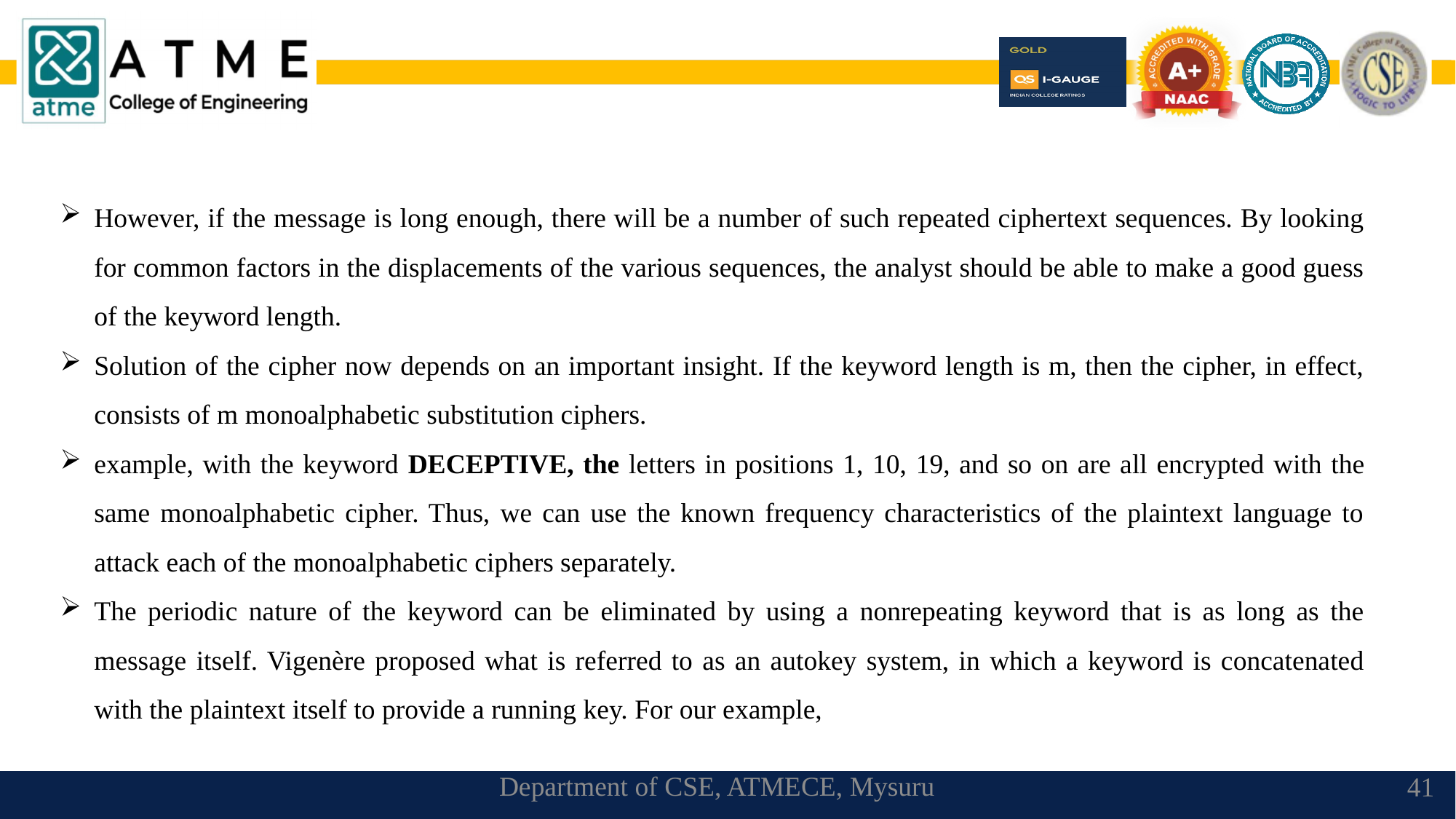

However, if the message is long enough, there will be a number of such repeated ciphertext sequences. By looking for common factors in the displacements of the various sequences, the analyst should be able to make a good guess of the keyword length.
Solution of the cipher now depends on an important insight. If the keyword length is m, then the cipher, in effect, consists of m monoalphabetic substitution ciphers.
example, with the keyword DECEPTIVE, the letters in positions 1, 10, 19, and so on are all encrypted with the same monoalphabetic cipher. Thus, we can use the known frequency characteristics of the plaintext language to attack each of the monoalphabetic ciphers separately.
The periodic nature of the keyword can be eliminated by using a nonrepeating keyword that is as long as the message itself. Vigenère proposed what is referred to as an autokey system, in which a keyword is concatenated with the plaintext itself to provide a running key. For our example,
Department of CSE, ATMECE, Mysuru
41